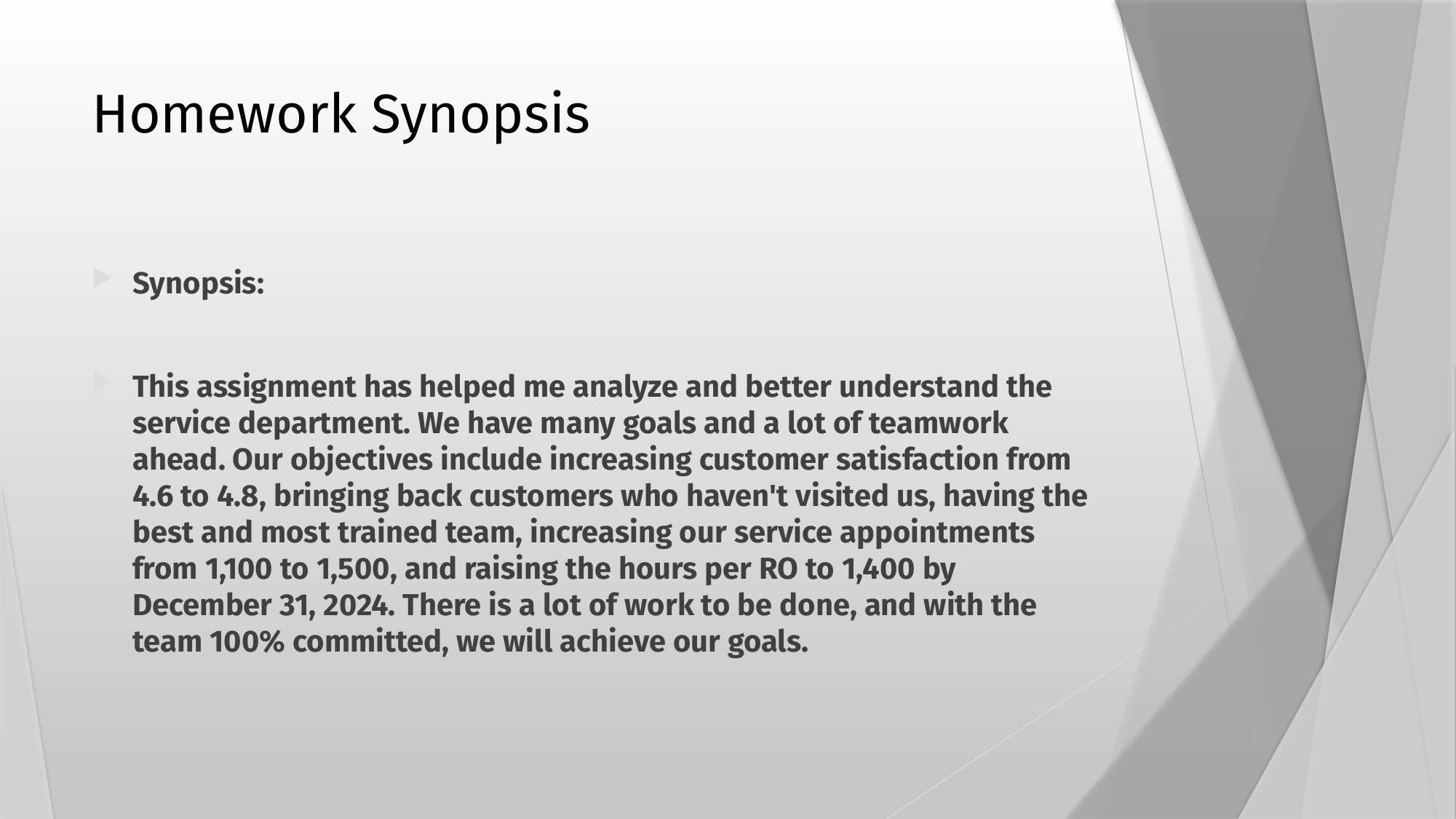

# Homework Synopsis
Synopsis:

This assignment has helped me analyze and better understand the service department. We have many goals and a lot of teamwork ahead. Our objectives include increasing customer satisfaction from 4.6 to 4.8, bringing back customers who haven't visited us, having the best and most trained team, increasing our service appointments from 1,100 to 1,500, and raising the hours per RO to 1,400 by December 31, 2024. There is a lot of work to be done, and with the team 100% committed, we will achieve our goals.